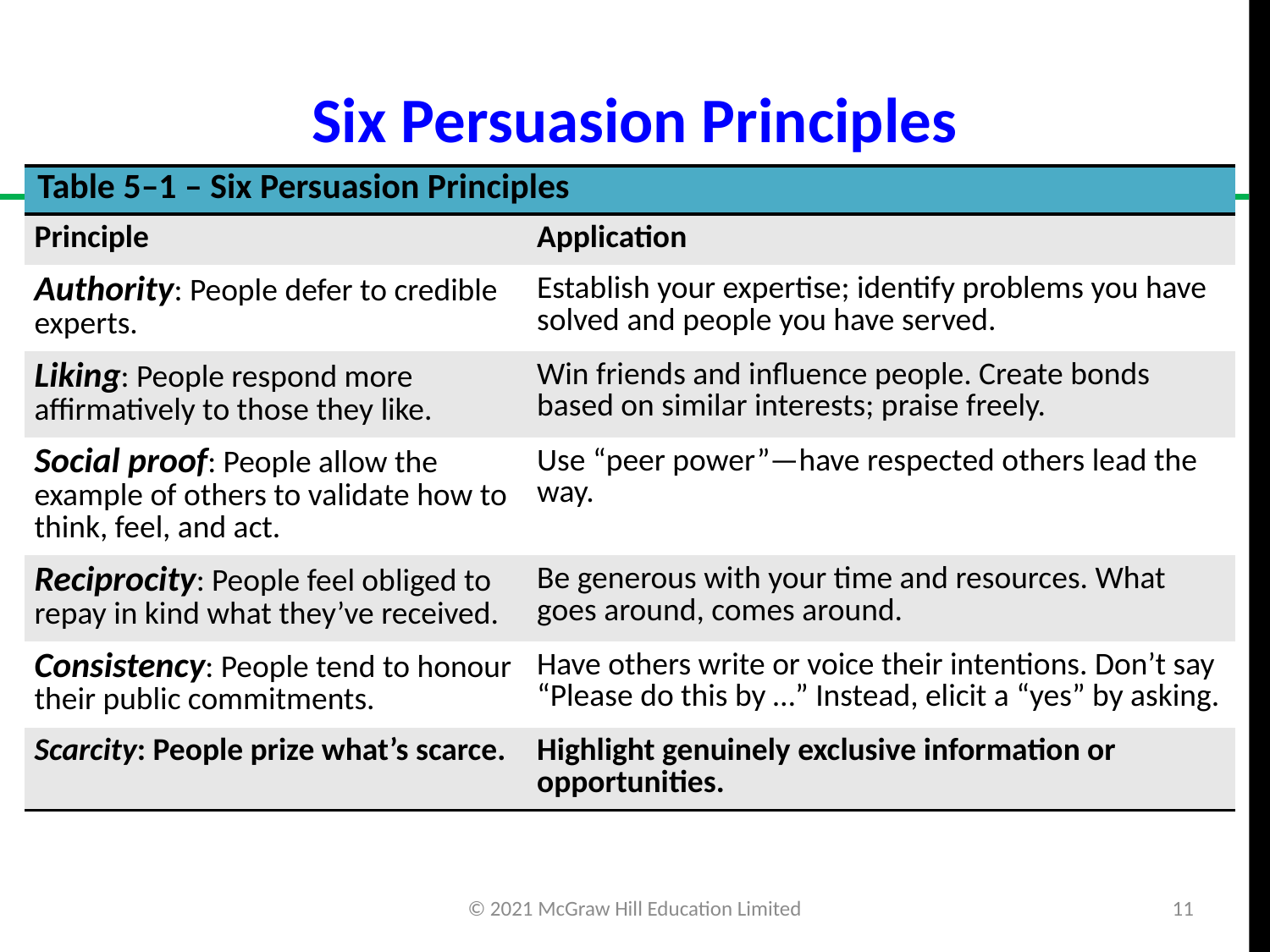

# Six Persuasion Principles
| Table 5–1 – Six Persuasion Principles |  |
| --- | --- |
| Principle | Application |
| Authority: People defer to credible experts. | Establish your expertise; identify problems you have solved and people you have served. |
| Liking: People respond more affirmatively to those they like. | Win friends and influence people. Create bonds based on similar interests; praise freely. |
| Social proof: People allow the example of others to validate how to think, feel, and act. | Use “peer power”—have respected others lead the way. |
| Reciprocity: People feel obliged to repay in kind what they’ve received. | Be generous with your time and resources. What goes around, comes around. |
| Consistency: People tend to honour their public commitments. | Have others write or voice their intentions. Don’t say “Please do this by …” Instead, elicit a “yes” by asking. |
| Scarcity: People prize what’s scarce. | Highlight genuinely exclusive information or opportunities. |

© 2021 McGraw Hill Education Limited
11